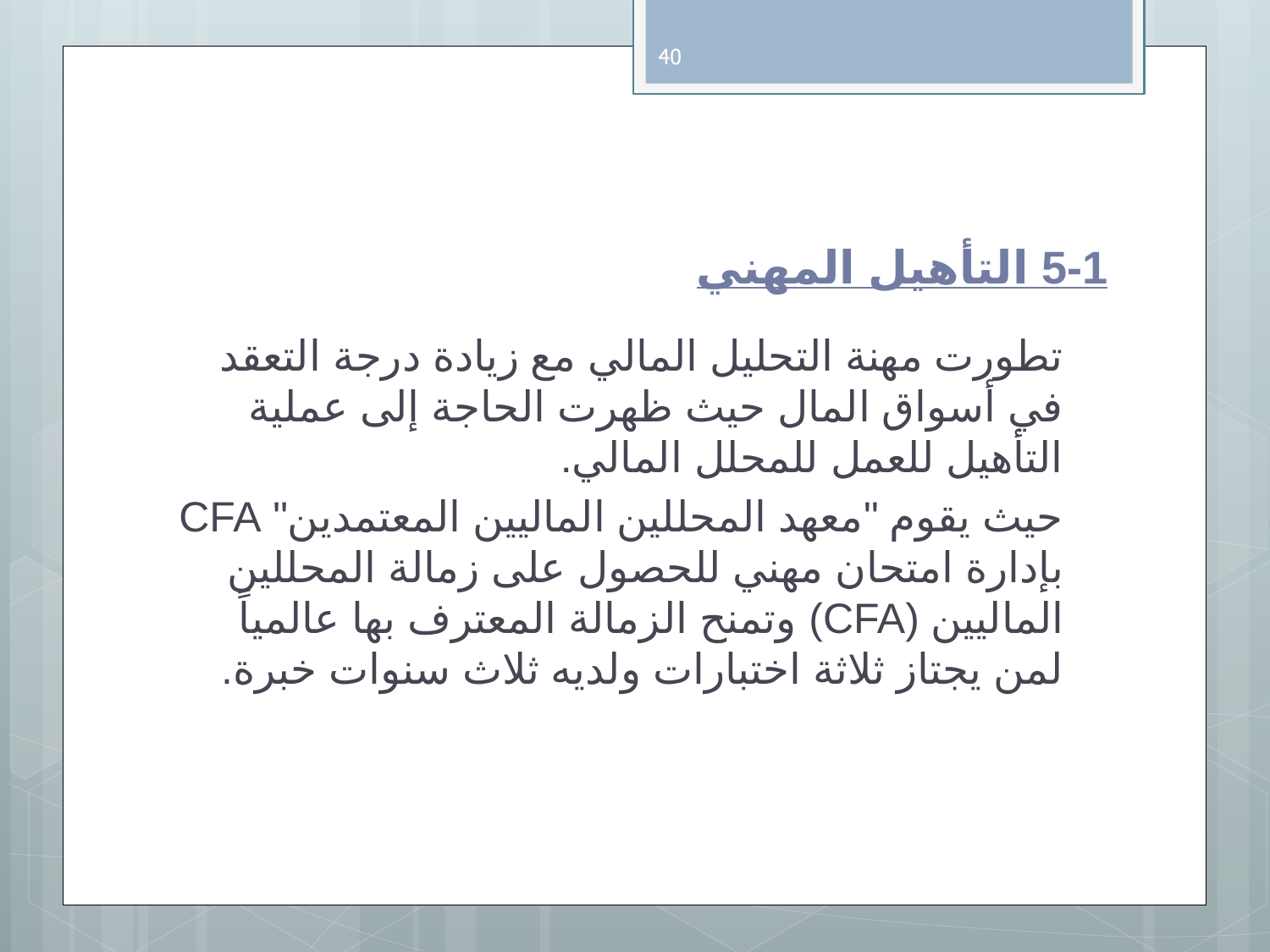

40
# 5-1 التأهيل المهني
تطورت مهنة التحليل المالي مع زيادة درجة التعقد في أسواق المال حيث ظهرت الحاجة إلى عملية التأهيل للعمل للمحلل المالي.
حيث يقوم "معهد المحللين الماليين المعتمدين" CFA بإدارة امتحان مهني للحصول على زمالة المحللين الماليين (CFA) وتمنح الزمالة المعترف بها عالمياً لمن يجتاز ثلاثة اختبارات ولديه ثلاث سنوات خبرة.